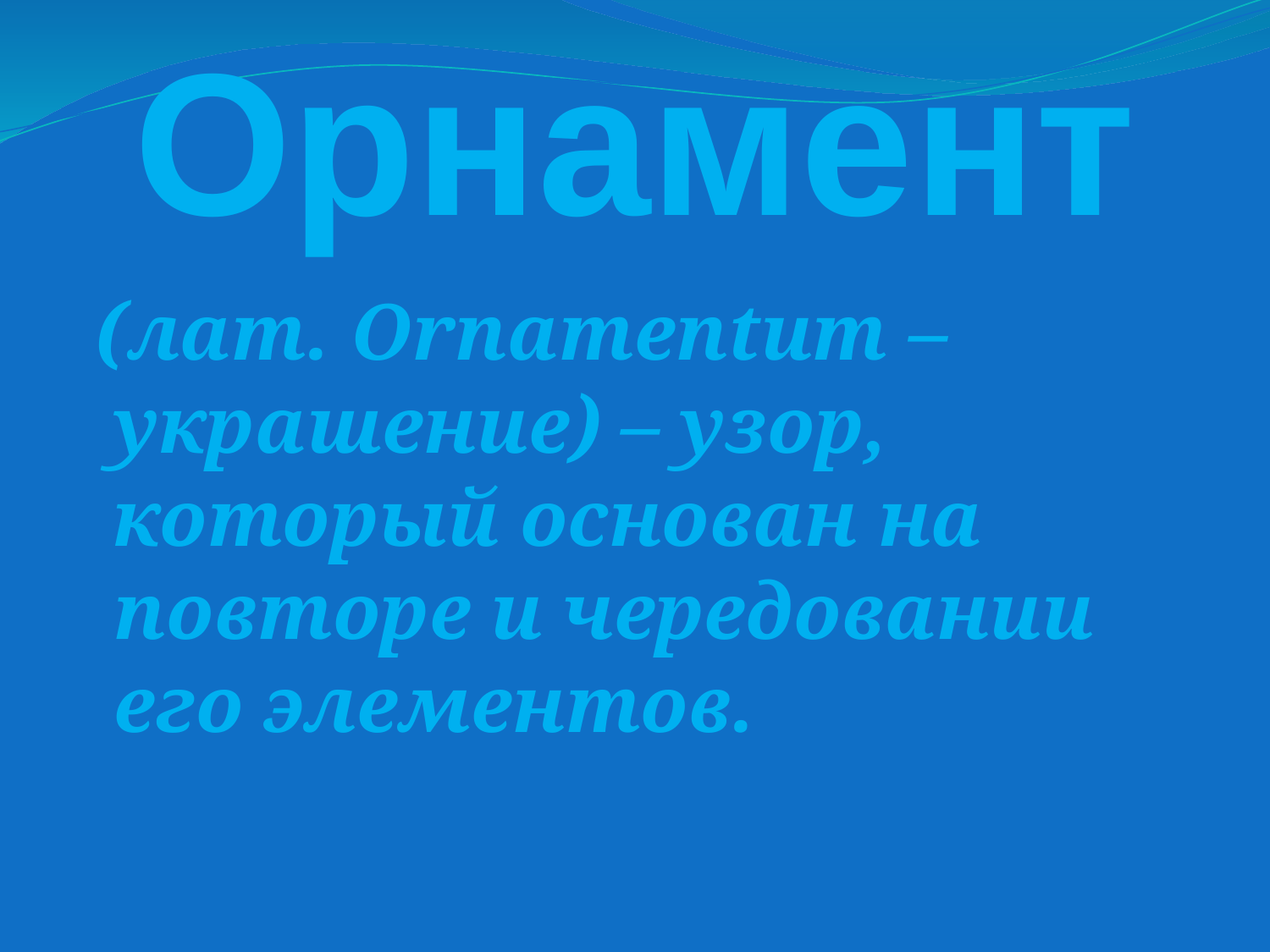

# Орнамент
 (лат. Ornamentum – украшение) – узор, который основан на повторе и чередовании его элементов.